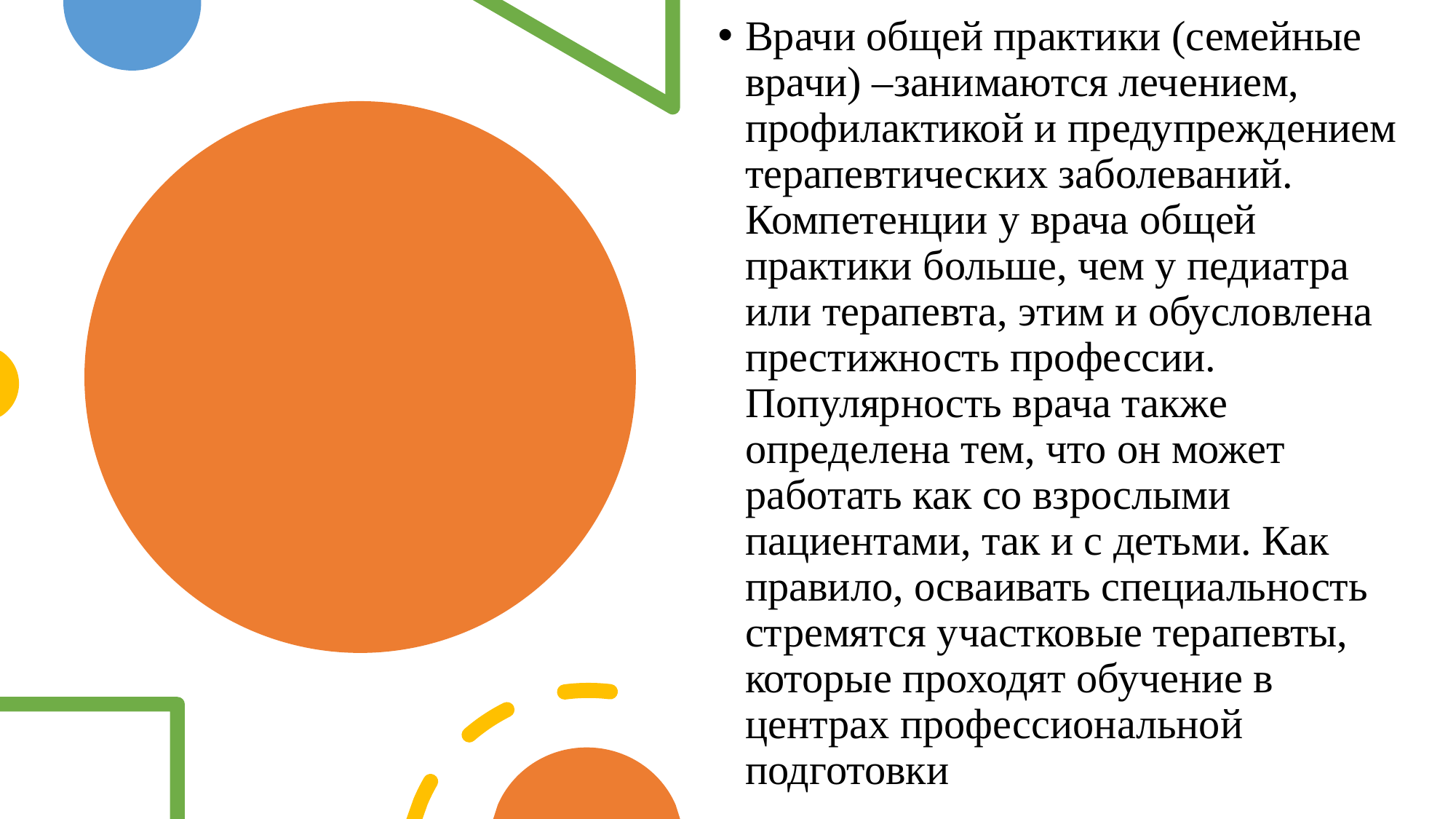

Врачи общей практики (семейные врачи) –занимаются лечением, профилактикой и предупреждением терапевтических заболеваний. Компетенции у врача общей практики больше, чем у педиатра или терапевта, этим и обусловлена престижность профессии. Популярность врача также определена тем, что он может работать как со взрослыми пациентами, так и с детьми. Как правило, осваивать специальность стремятся участковые терапевты, которые проходят обучение в центрах профессиональной подготовки